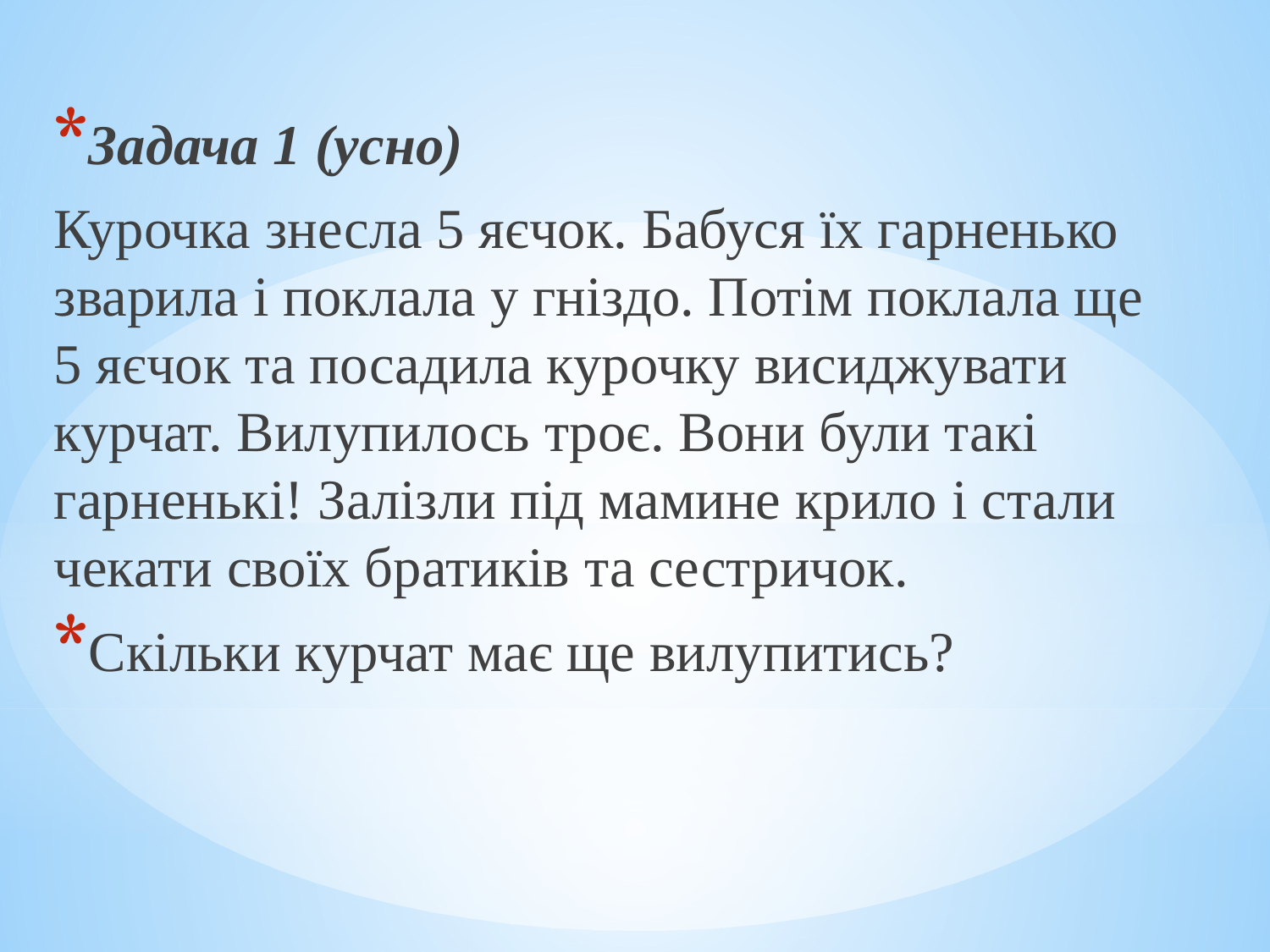

Задача 1 (усно)
Курочка знесла 5 яєчок. Бабуся їх гарненько зварила і поклала у гніздо. Потім поклала ще 5 яєчок та посадила курочку висиджувати курчат. Вилупилось троє. Вони були такі гарненькі! Залізли під мамине крило і стали чекати своїх братиків та сестричок.
Скільки курчат має ще вилупитись?